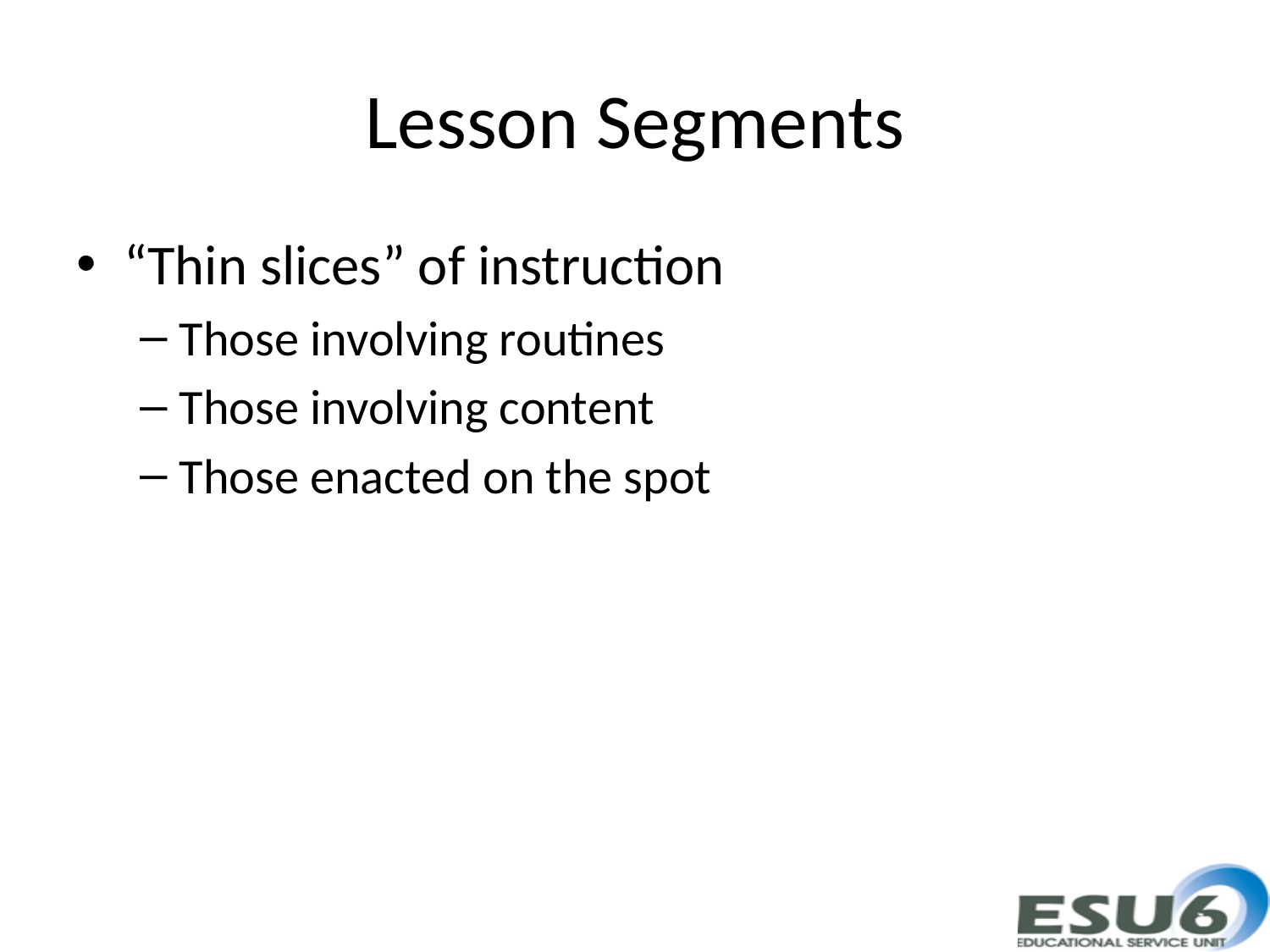

# Lesson Segments
“Thin slices” of instruction
Those involving routines
Those involving content
Those enacted on the spot